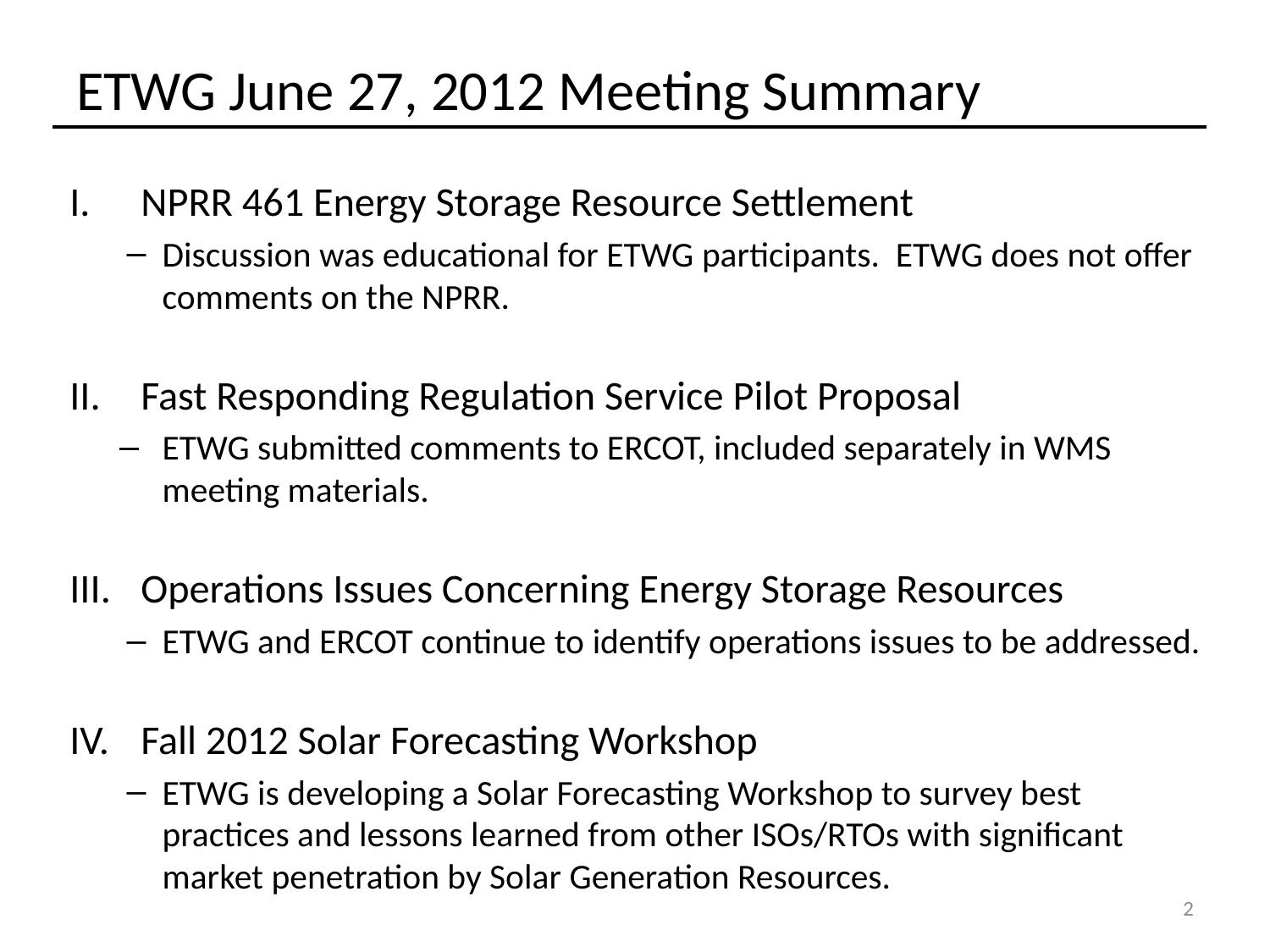

# ETWG June 27, 2012 Meeting Summary
NPRR 461 Energy Storage Resource Settlement
Discussion was educational for ETWG participants.  ETWG does not offer comments on the NPRR.

Fast Responding Regulation Service Pilot Proposal
ETWG submitted comments to ERCOT, included separately in WMS meeting materials.

Operations Issues Concerning Energy Storage Resources
ETWG and ERCOT continue to identify operations issues to be addressed.

Fall 2012 Solar Forecasting Workshop
ETWG is developing a Solar Forecasting Workshop to survey best practices and lessons learned from other ISOs/RTOs with significant market penetration by Solar Generation Resources.
2